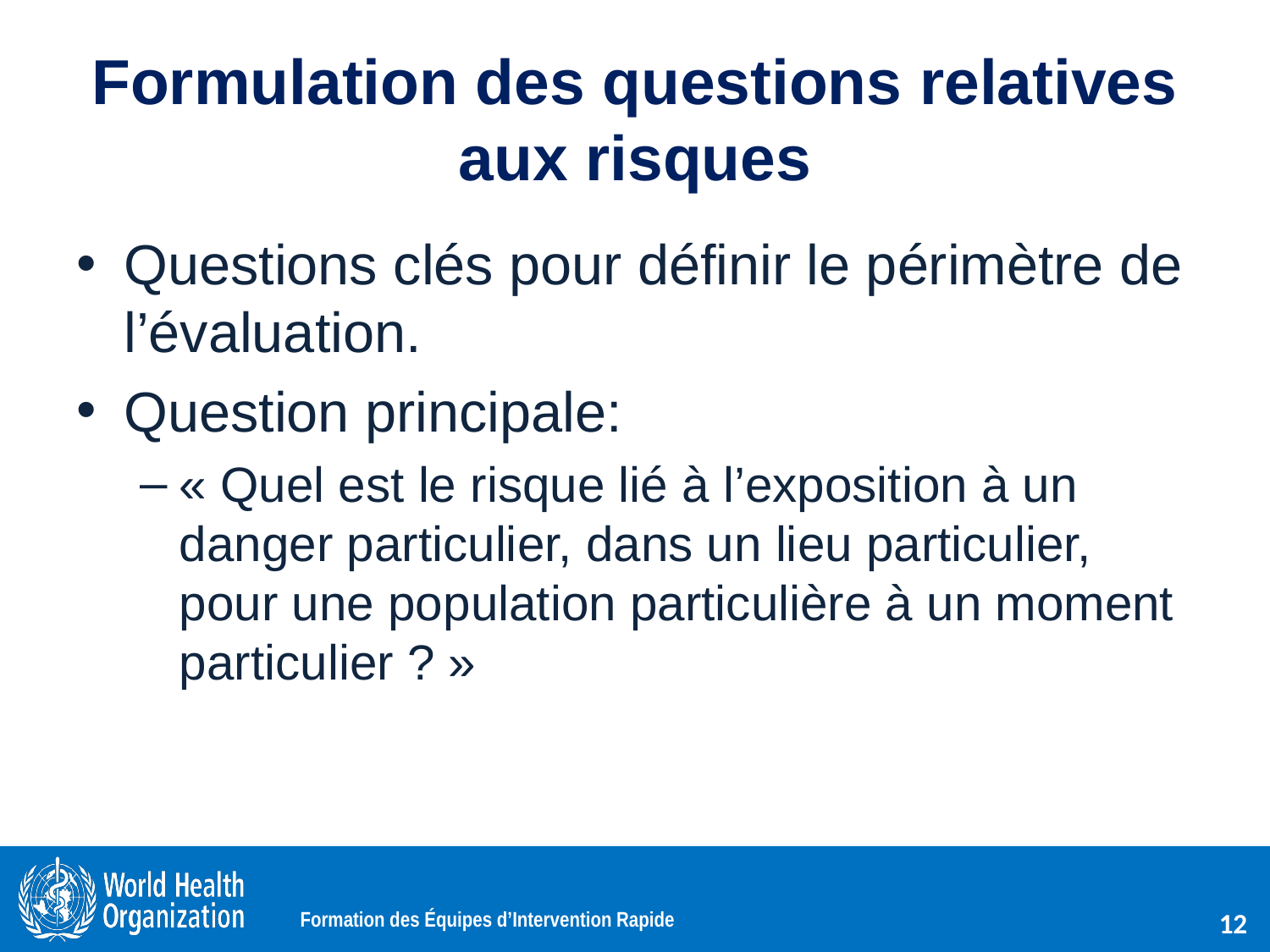

# Formulation des questions relatives aux risques
Questions clés pour définir le périmètre de l’évaluation.
Question principale:
« Quel est le risque lié à l’exposition à un danger particulier, dans un lieu particulier, pour une population particulière à un moment particulier ? »